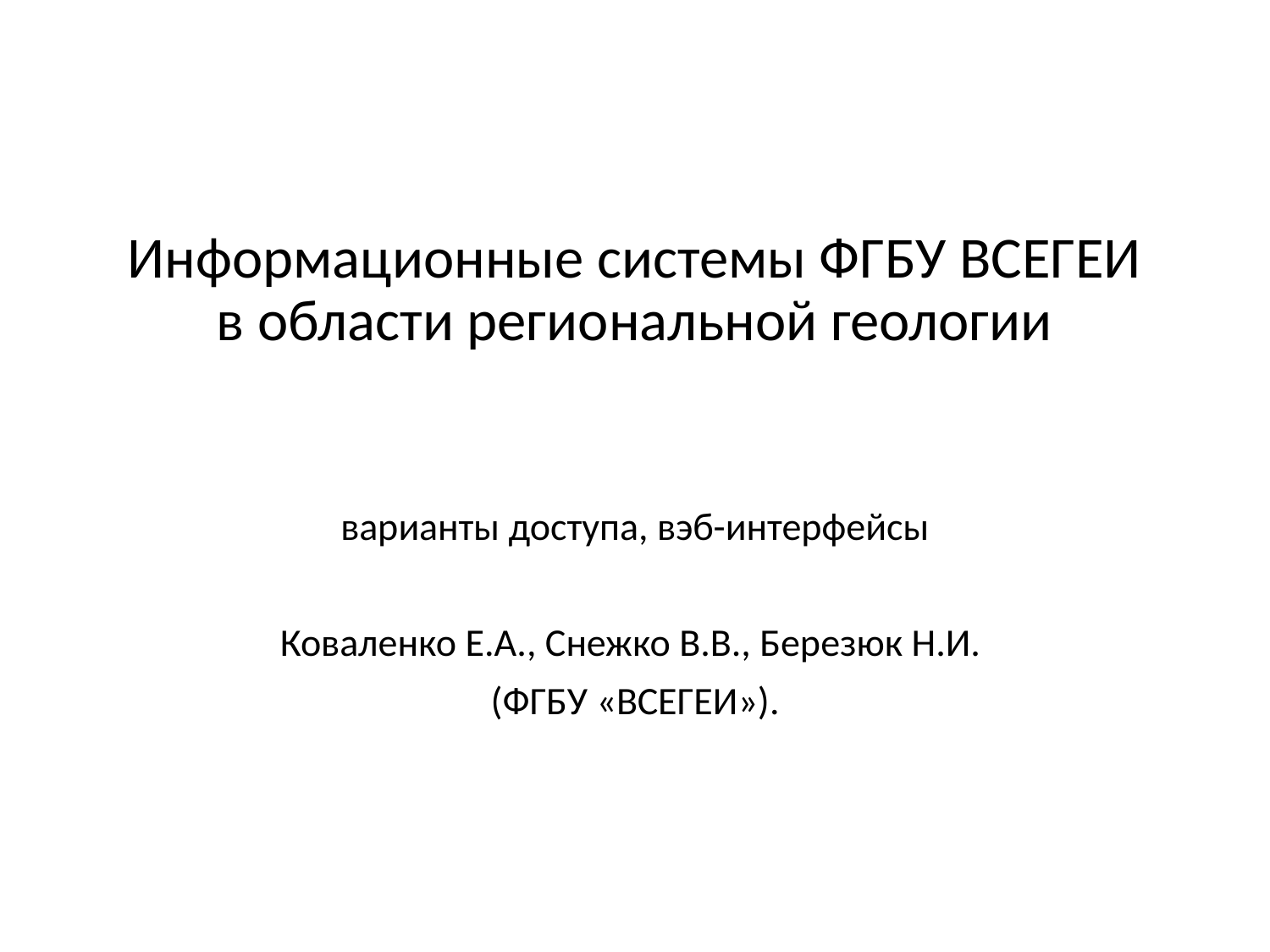

# Информационные системы ФГБУ ВСЕГЕИ в области региональной геологии
варианты доступа, вэб-интерфейсы

Коваленко Е.А., Снежко В.В., Березюк Н.И.
(ФГБУ «ВСЕГЕИ»).